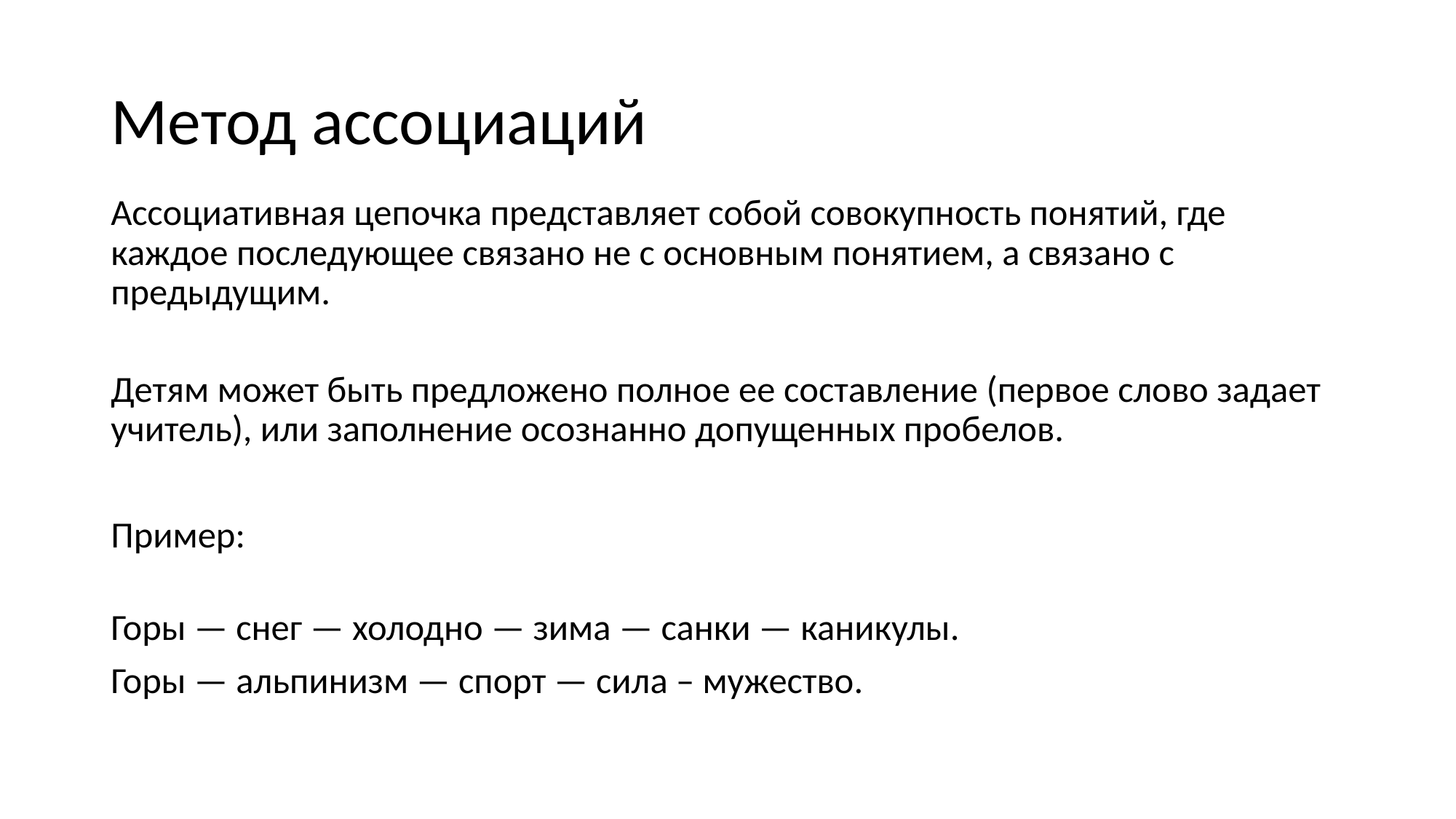

# Метод ассоциаций
Ассоциативная цепочка представляет собой совокупность понятий, где каждое последующее связано не с основным понятием, а связано с предыдущим.
Детям может быть предложено полное ее составление (первое слово задает учитель), или заполнение осознанно допущенных пробелов.

Пример:
Горы — снег — холодно — зима — санки — каникулы.
Горы — альпинизм — спорт — сила – мужество.